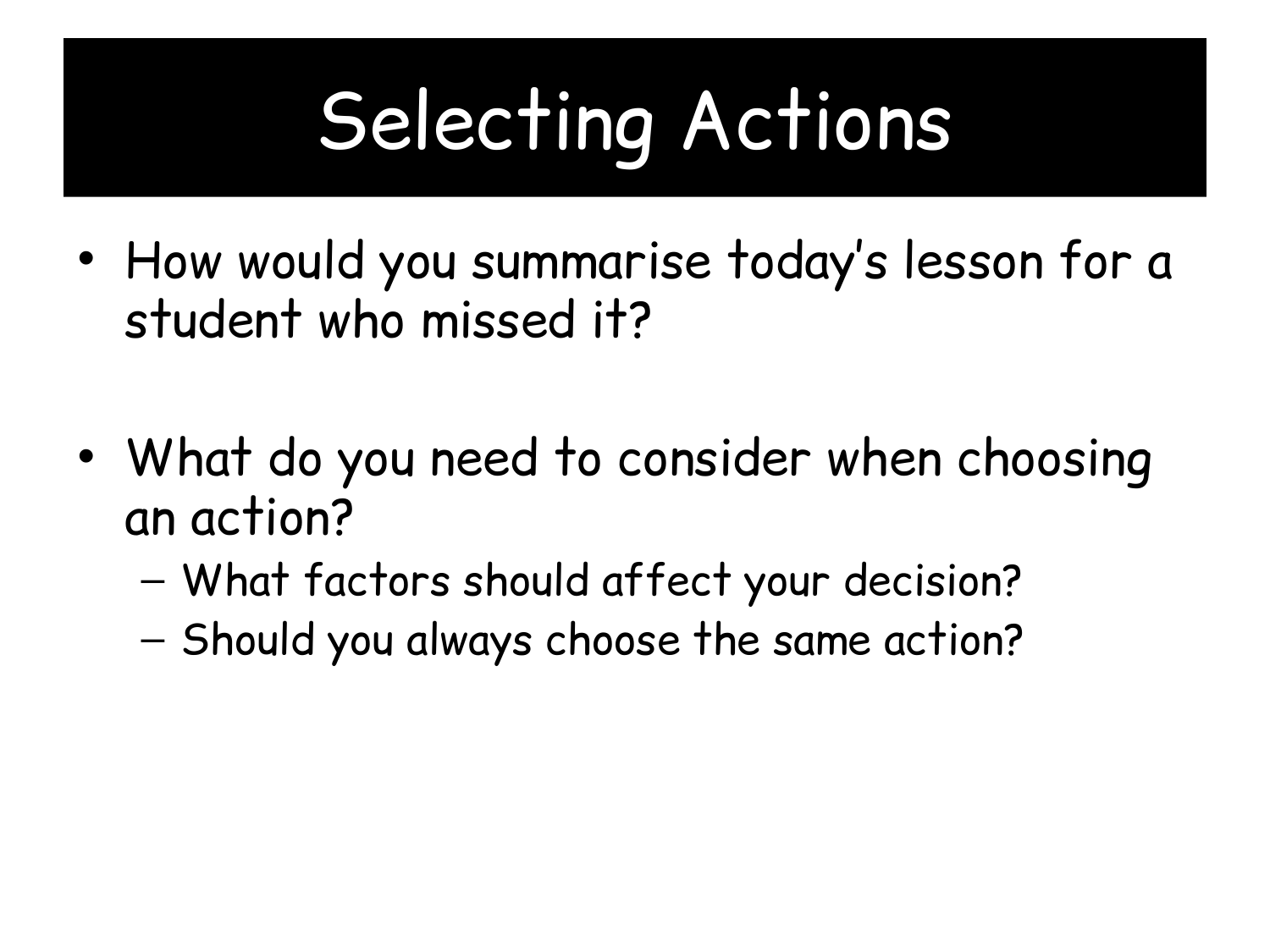

# Selecting Actions
How would you summarise today’s lesson for a student who missed it?

What do you need to consider when choosing an action?
What factors should affect your decision?
Should you always choose the same action?